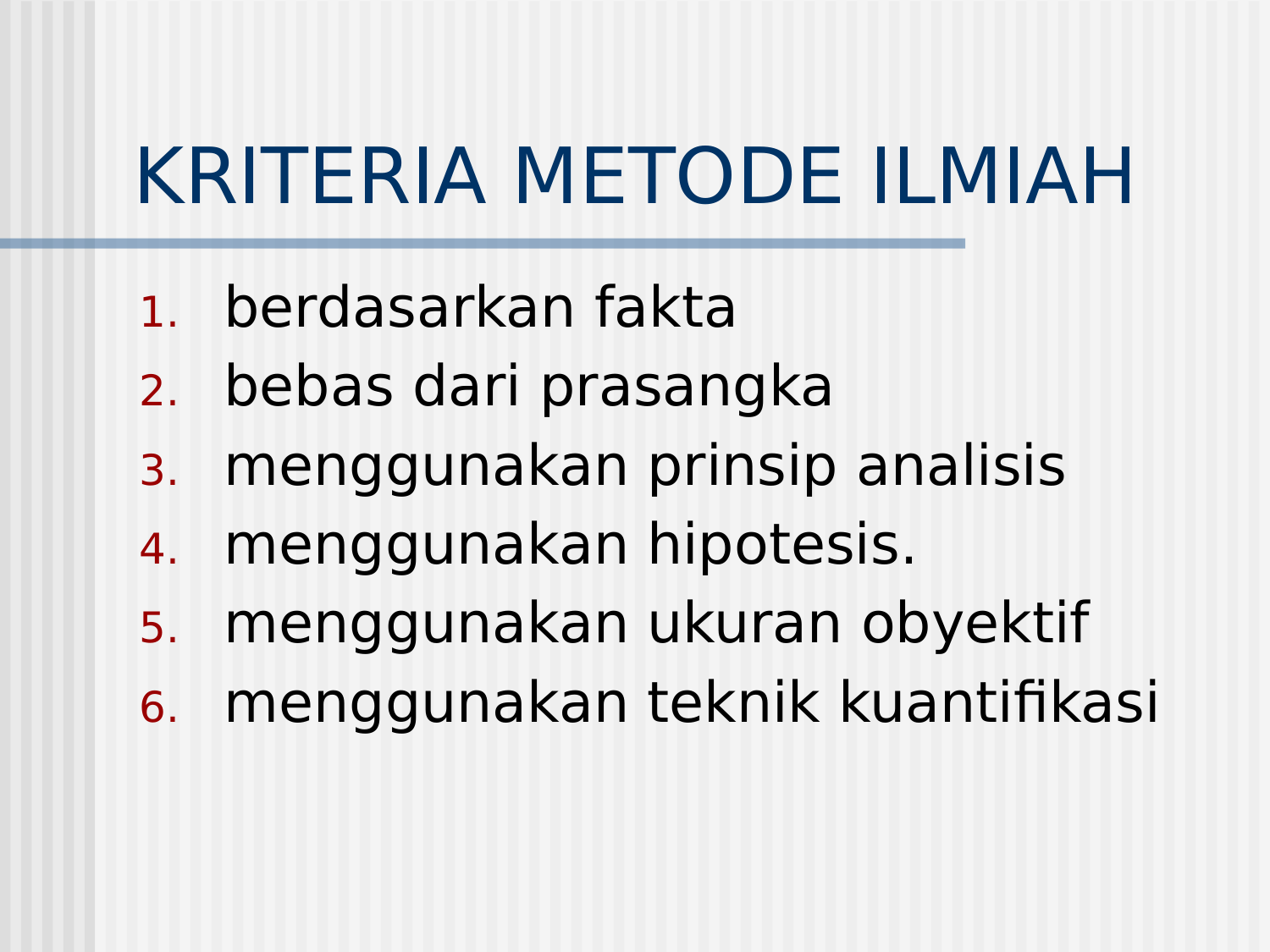

# KRITERIA METODE ILMIAH
berdasarkan fakta
bebas dari prasangka
menggunakan prinsip analisis
menggunakan hipotesis.
menggunakan ukuran obyektif
menggunakan teknik kuantifikasi